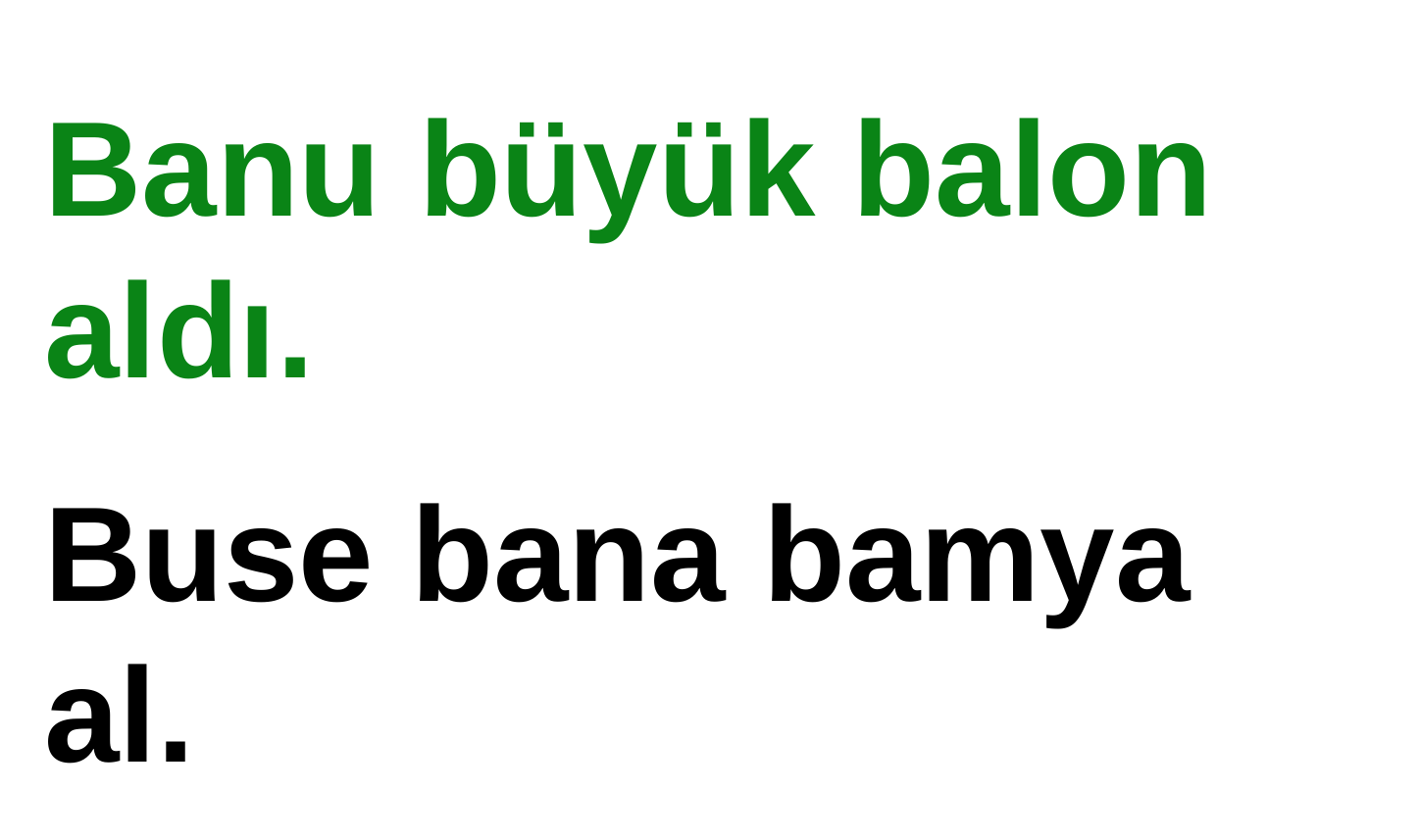

Banu büyük balon aldı.

Buse bana bamya al.

Baba iki tabak balık al.